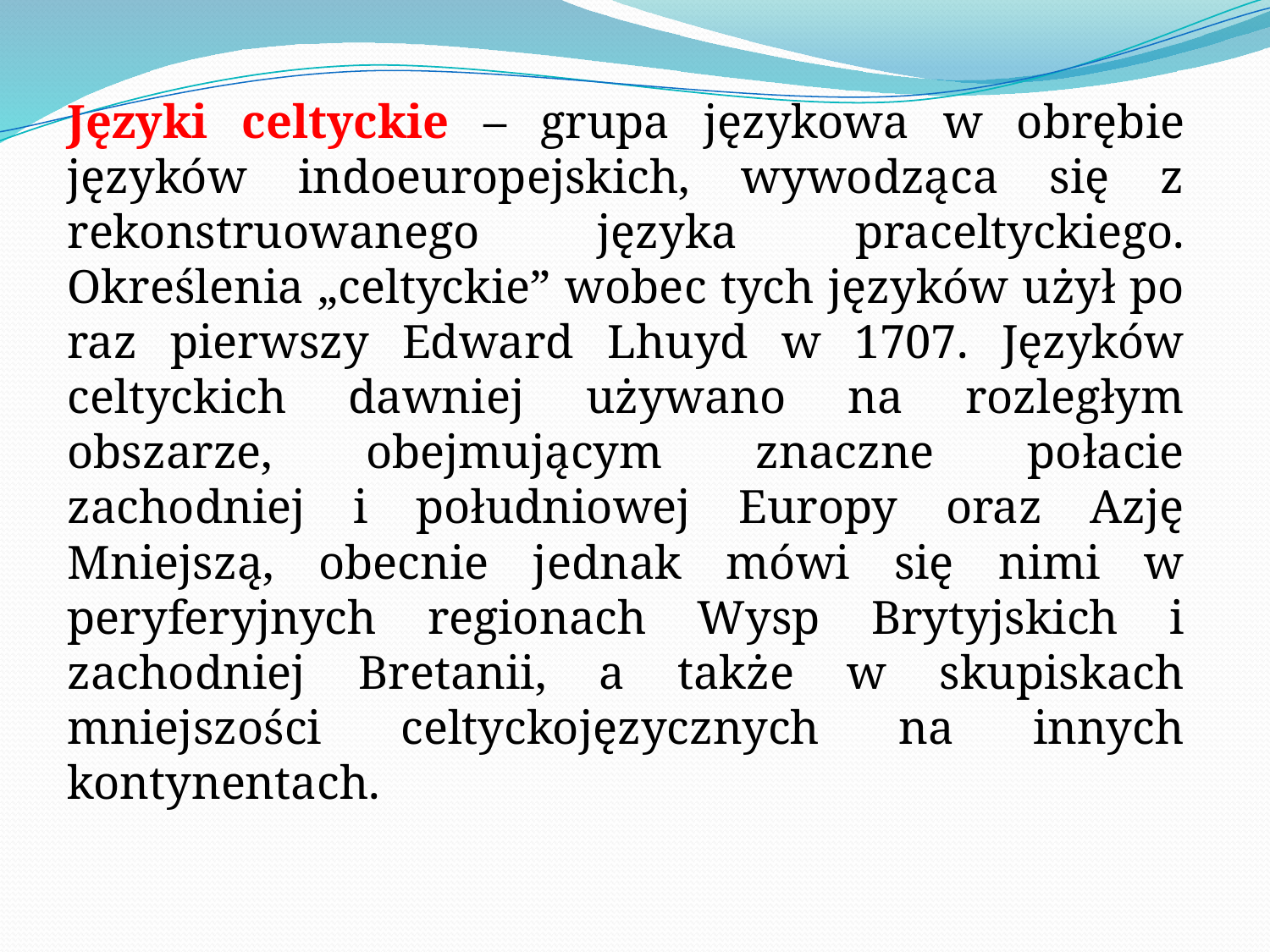

Języki celtyckie – grupa językowa w obrębie języków indoeuropejskich, wywodząca się z rekonstruowanego języka praceltyckiego. Określenia „celtyckie” wobec tych języków użył po raz pierwszy Edward Lhuyd w 1707. Języków celtyckich dawniej używano na rozległym obszarze, obejmującym znaczne połacie zachodniej i południowej Europy oraz Azję Mniejszą, obecnie jednak mówi się nimi w peryferyjnych regionach Wysp Brytyjskich i zachodniej Bretanii, a także w skupiskach mniejszości celtyckojęzycznych na innych kontynentach.